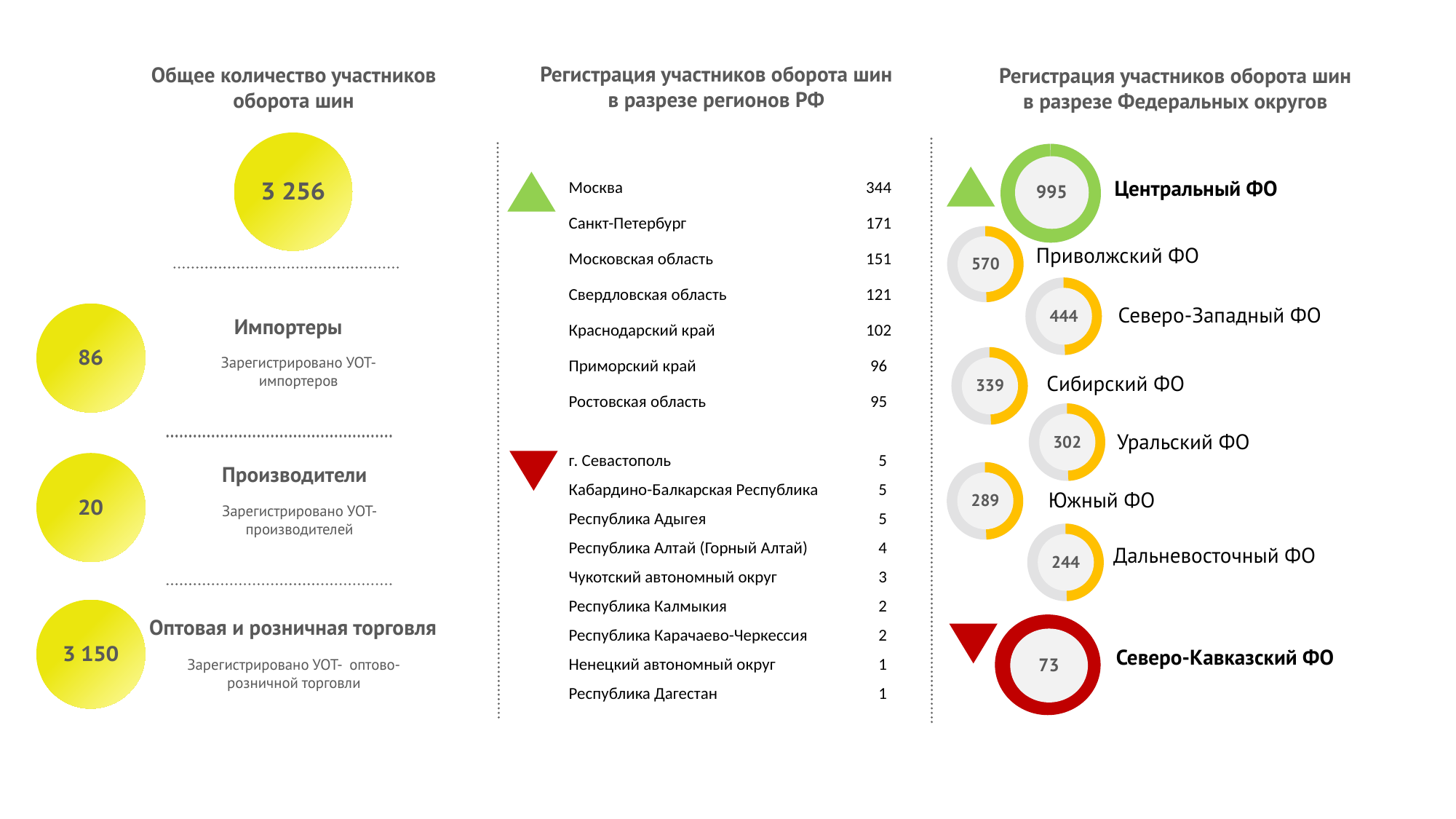

# Статистика регистраций участников оборота ТГ «Шины» по состоянию на 11.08.20
Регистрация участников оборота шин
в разрезе регионов РФ
Общее количество участников оборота шин
Регистрация участников оборота шин
в разрезе Федеральных округов
3 256

995
| Москва | 344 |
| --- | --- |
| Санкт-Петербург | 171 |
| Московская область | 151 |
| Свердловская область | 121 |
| Краснодарский край | 102 |
| Приморский край | 96 |
| Ростовская область | 95 |

Центральный ФО

570
Приволжский ФО

444
 Северо-Западный ФО
86
Импортеры

339
Зарегистрировано УОТ-импортеров
Сибирский ФО

302
Уральский ФО
| г. Севастополь | 5 |
| --- | --- |
| Кабардино-Балкарская Республика | 5 |
| Республика Адыгея | 5 |
| Республика Алтай (Горный Алтай) | 4 |
| Чукотский автономный округ | 3 |
| Республика Калмыкия | 2 |
| Республика Карачаево-Черкессия | 2 |
| Ненецкий автономный округ | 1 |
| Республика Дагестан | 1 |

20
Производители

289
Южный ФО
Зарегистрировано УОТ-производителей

244
Дальневосточный ФО
3 150
Оптовая и розничная торговля

73

Северо-Кавказский ФО

Зарегистрировано УОТ-  оптово-розничной торговли